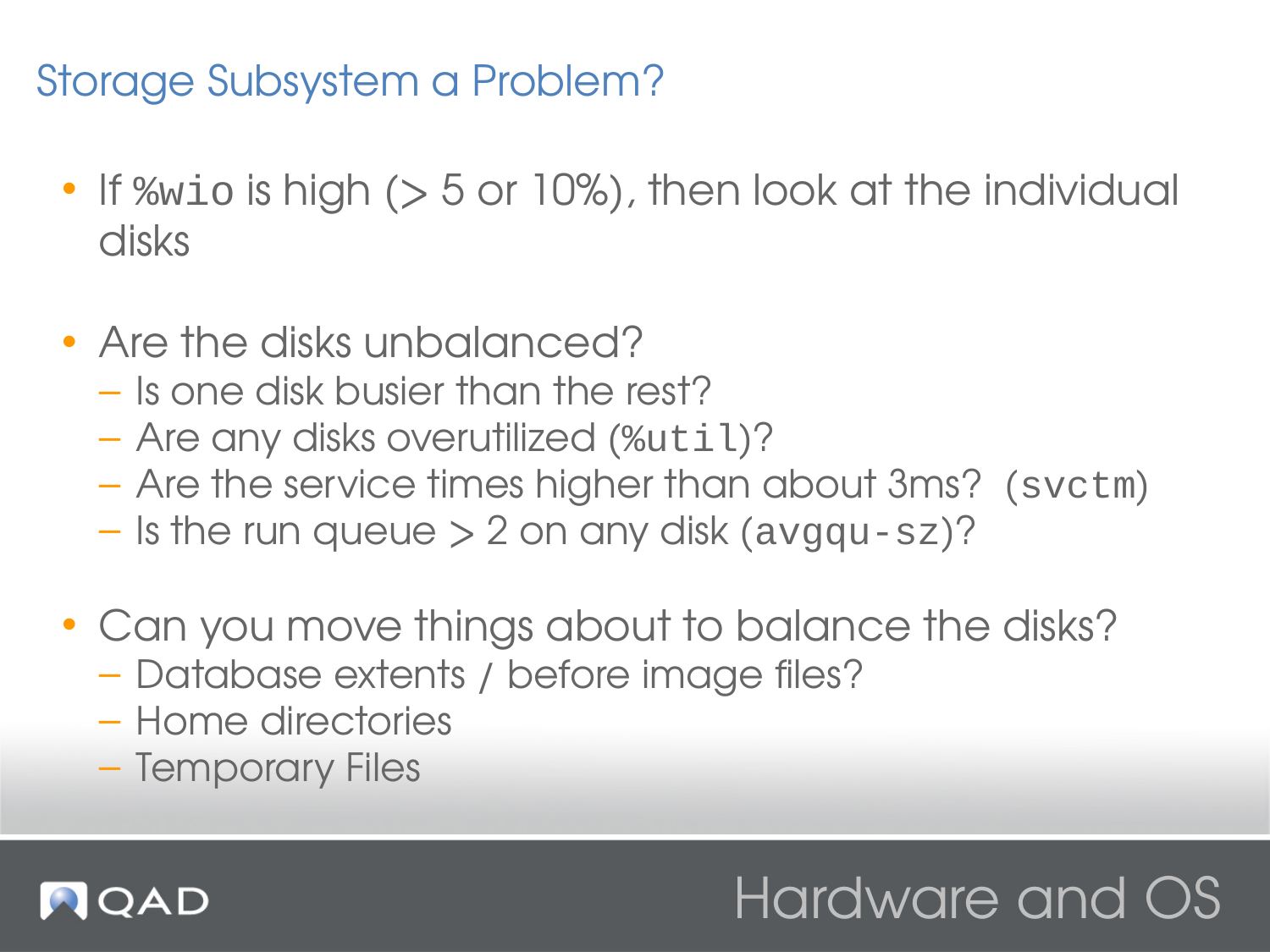

Storage Subsystem a Problem?
If %wio is high (> 5 or 10%), then look at the individual disks
Are the disks unbalanced?
Is one disk busier than the rest?
Are any disks overutilized (%util)?
Are the service times higher than about 3ms?  (svctm)
Is the run queue > 2 on any disk (avgqu-sz)?

Can you move things about to balance the disks?
Database extents / before image files?
Home directories
Temporary Files

# Hardware and OS